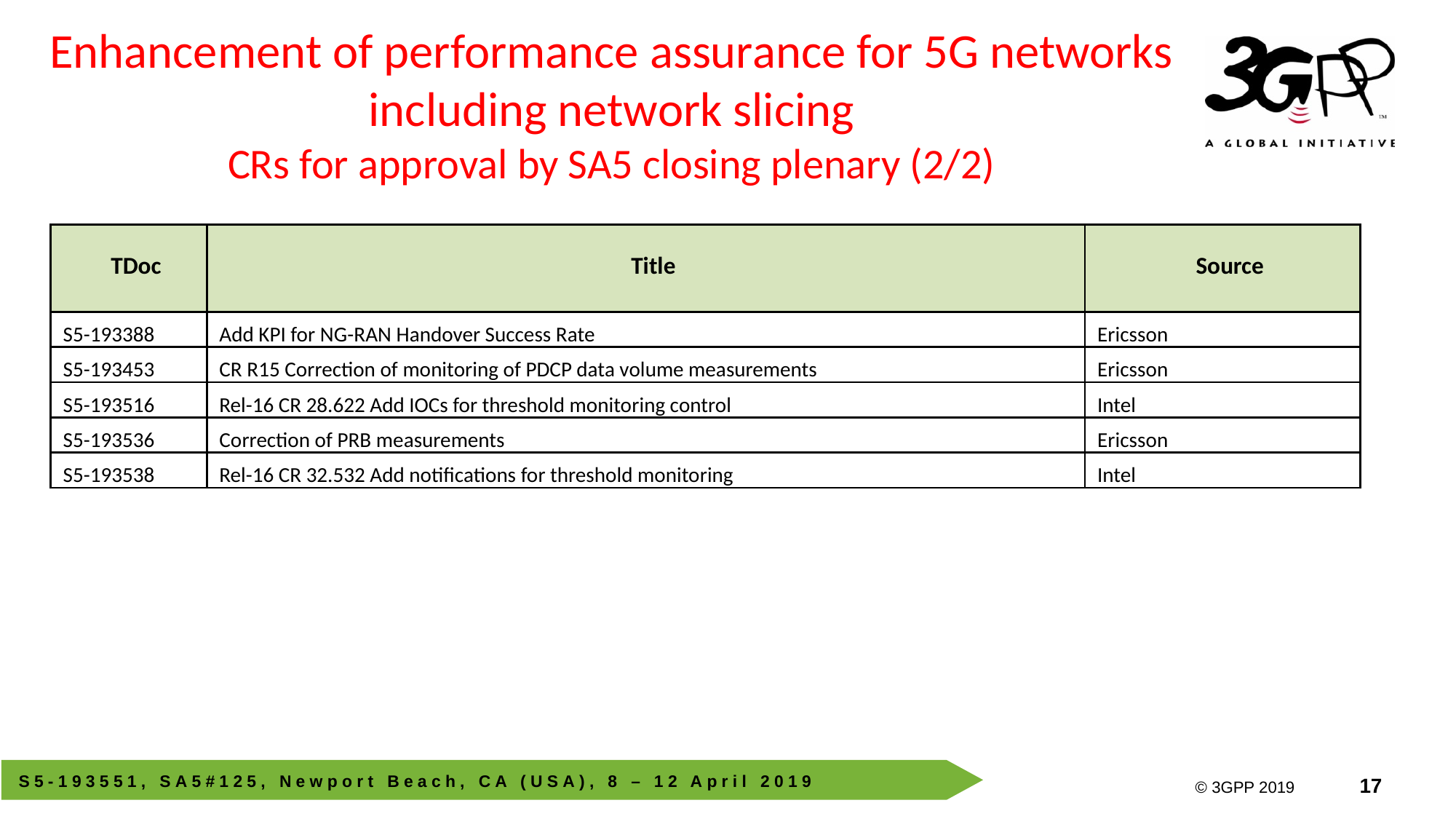

Enhancement of performance assurance for 5G networks including network slicing
CRs for approval by SA5 closing plenary (2/2)
| TDoc | Title | Source |
| --- | --- | --- |
| S5-193388 | Add KPI for NG-RAN Handover Success Rate | Ericsson |
| S5-193453 | CR R15 Correction of monitoring of PDCP data volume measurements | Ericsson |
| S5-193516 | Rel-16 CR 28.622 Add IOCs for threshold monitoring control | Intel |
| S5-193536 | Correction of PRB measurements | Ericsson |
| S5-193538 | Rel-16 CR 32.532 Add notifications for threshold monitoring | Intel |